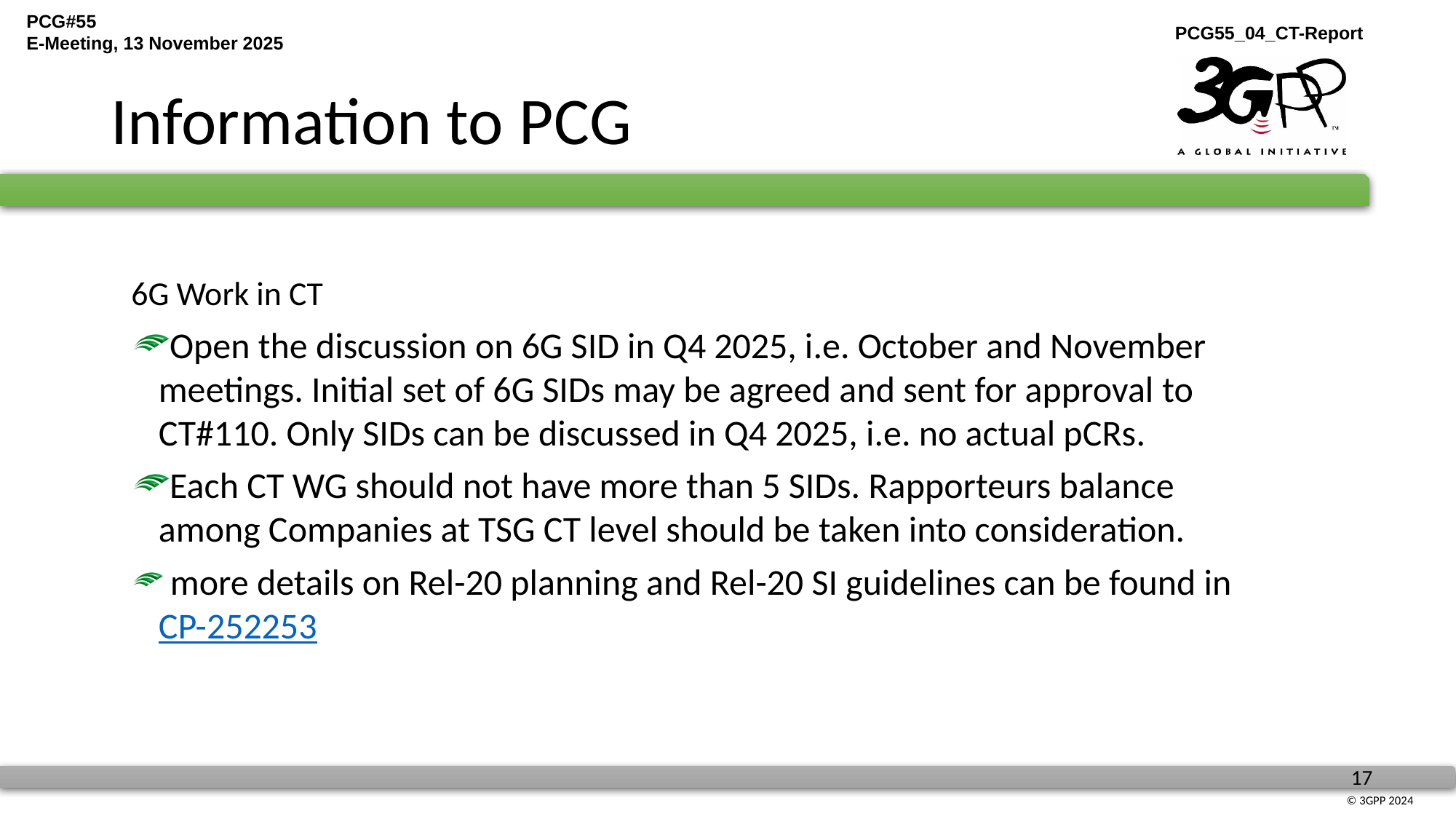

# Information to PCG
6G Work in CT
Open the discussion on 6G SID in Q4 2025, i.e. October and November meetings. Initial set of 6G SIDs may be agreed and sent for approval to CT#110. Only SIDs can be discussed in Q4 2025, i.e. no actual pCRs.
Each CT WG should not have more than 5 SIDs. Rapporteurs balance among Companies at TSG CT level should be taken into consideration.
 more details on Rel-20 planning and Rel-20 SI guidelines can be found in CP-252253